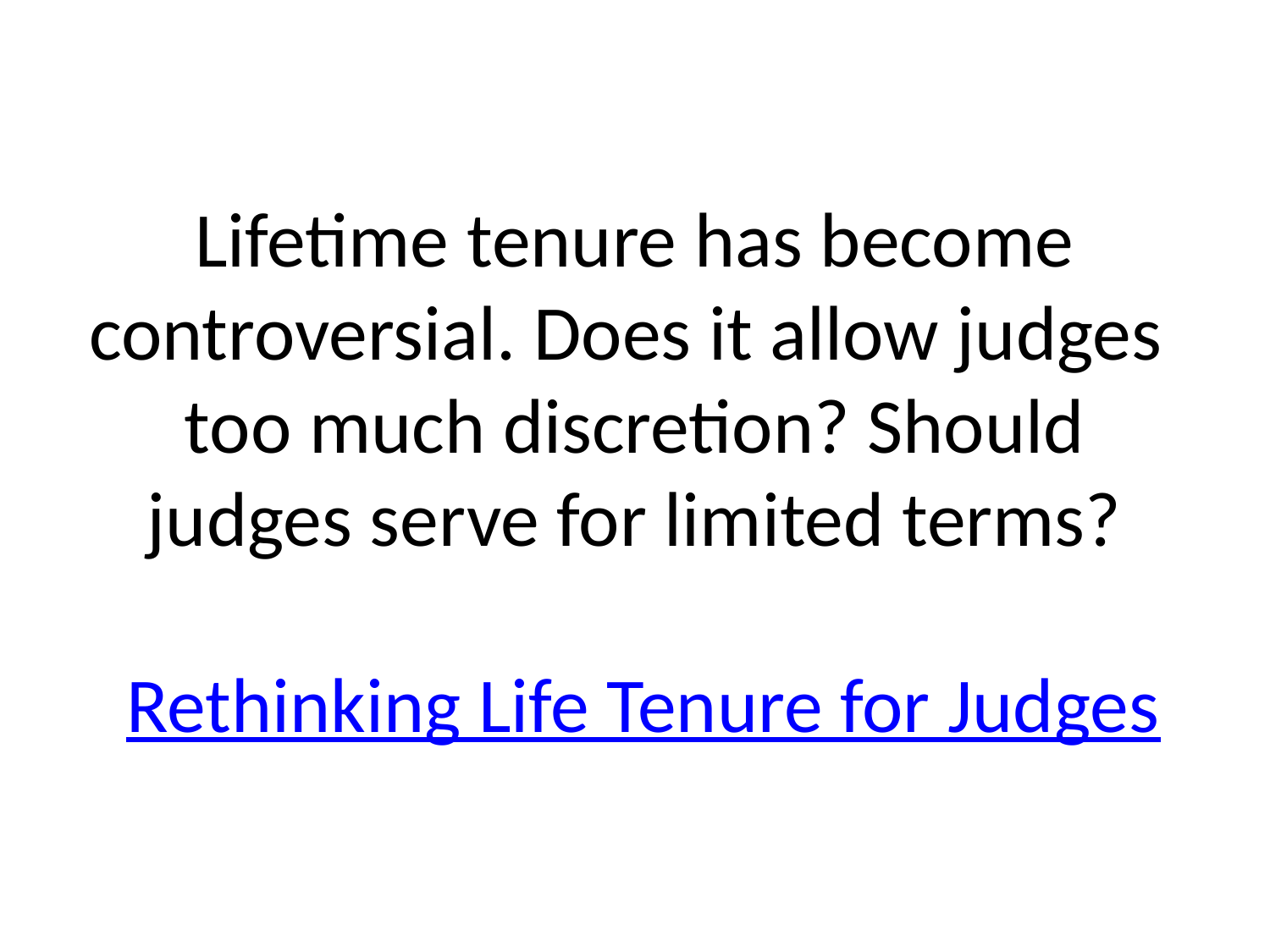

# Lifetime tenure has become controversial. Does it allow judges too much discretion? Should judges serve for limited terms? Rethinking Life Tenure for Judges